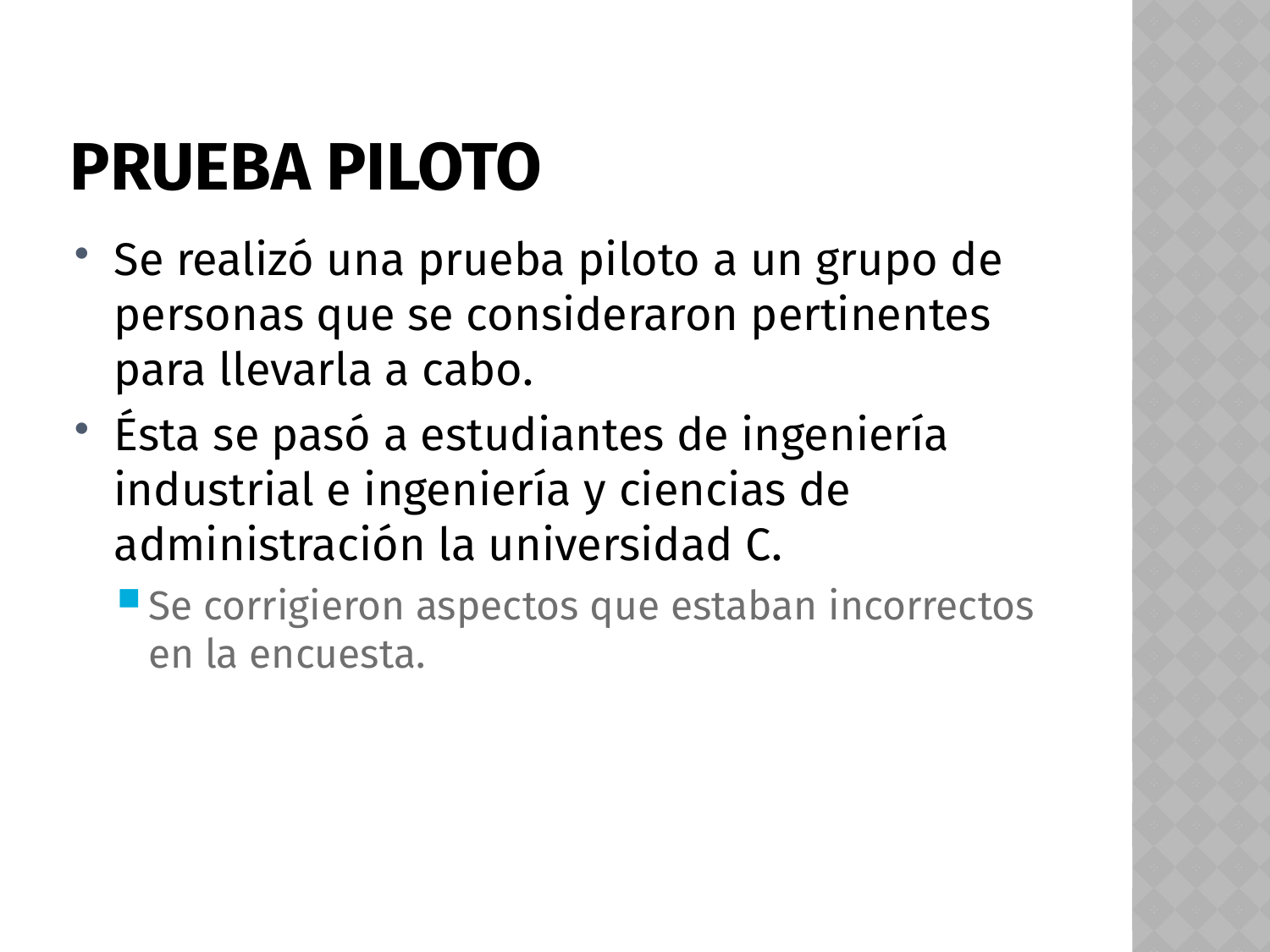

# Prueba piloto
Se realizó una prueba piloto a un grupo de personas que se consideraron pertinentes para llevarla a cabo.
Ésta se pasó a estudiantes de ingeniería industrial e ingeniería y ciencias de administración la universidad C.
Se corrigieron aspectos que estaban incorrectos en la encuesta.